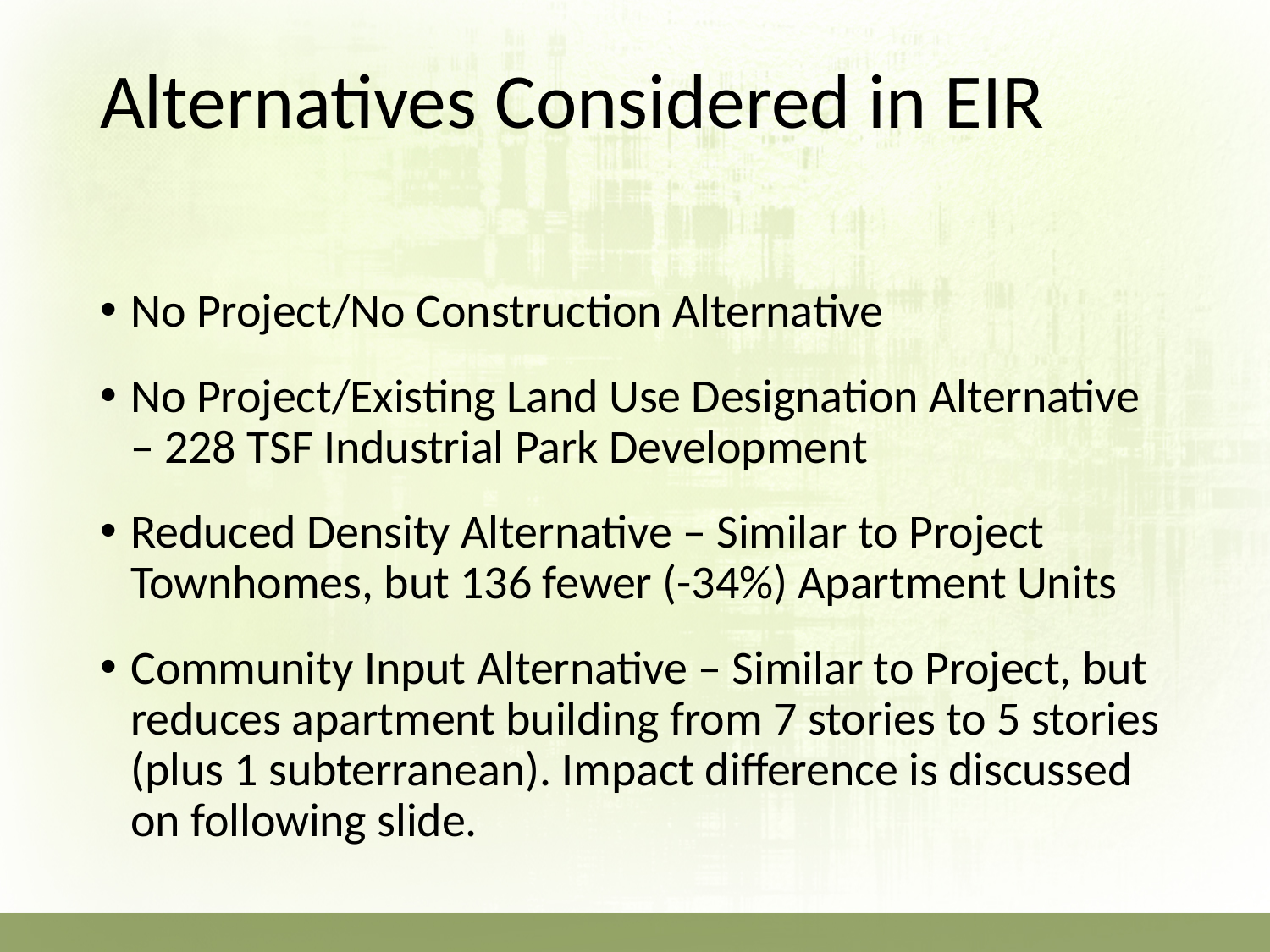

# Alternatives Considered in EIR

No Project/No Construction Alternative
No Project/Existing Land Use Designation Alternative – 228 TSF Industrial Park Development
Reduced Density Alternative – Similar to Project Townhomes, but 136 fewer (-34%) Apartment Units
Community Input Alternative – Similar to Project, but reduces apartment building from 7 stories to 5 stories (plus 1 subterranean). Impact difference is discussed on following slide.